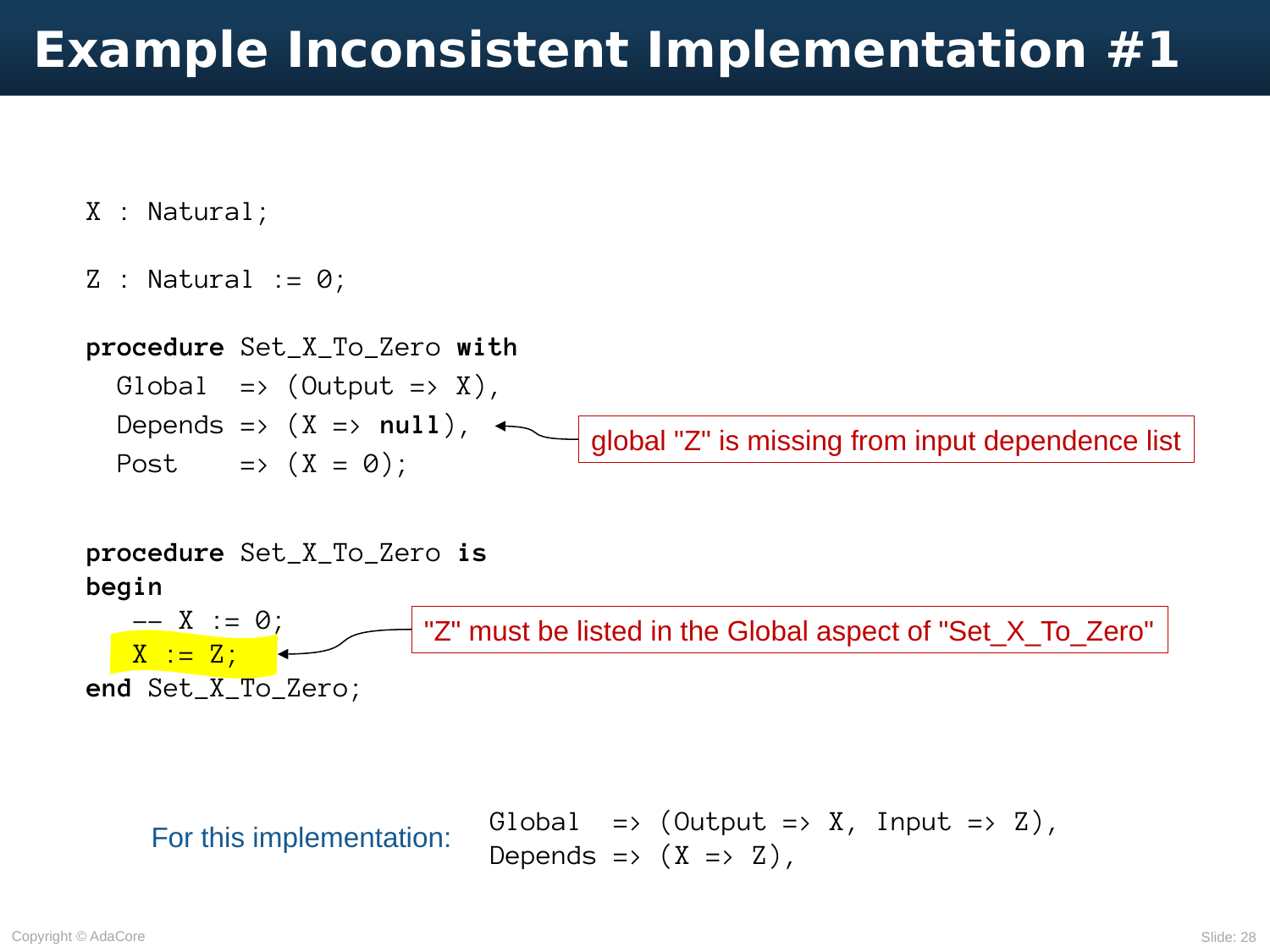

# Example Inconsistent Implementation #1
X : Natural;

Z : Natural := 0;

procedure Set_X_To_Zero with
  Global  => (Output => X),
  Depends => (X => null),
  Post    => (X = 0);

procedure Set_X_To_Zero is
begin
   -- X := 0;
   X := Z;
end Set_X_To_Zero;

global "Z" is missing from input dependence list
"Z" must be listed in the Global aspect of "Set_X_To_Zero"

Global  => (Output => X, Input => Z),
Depends => (X => Z),
For this implementation: